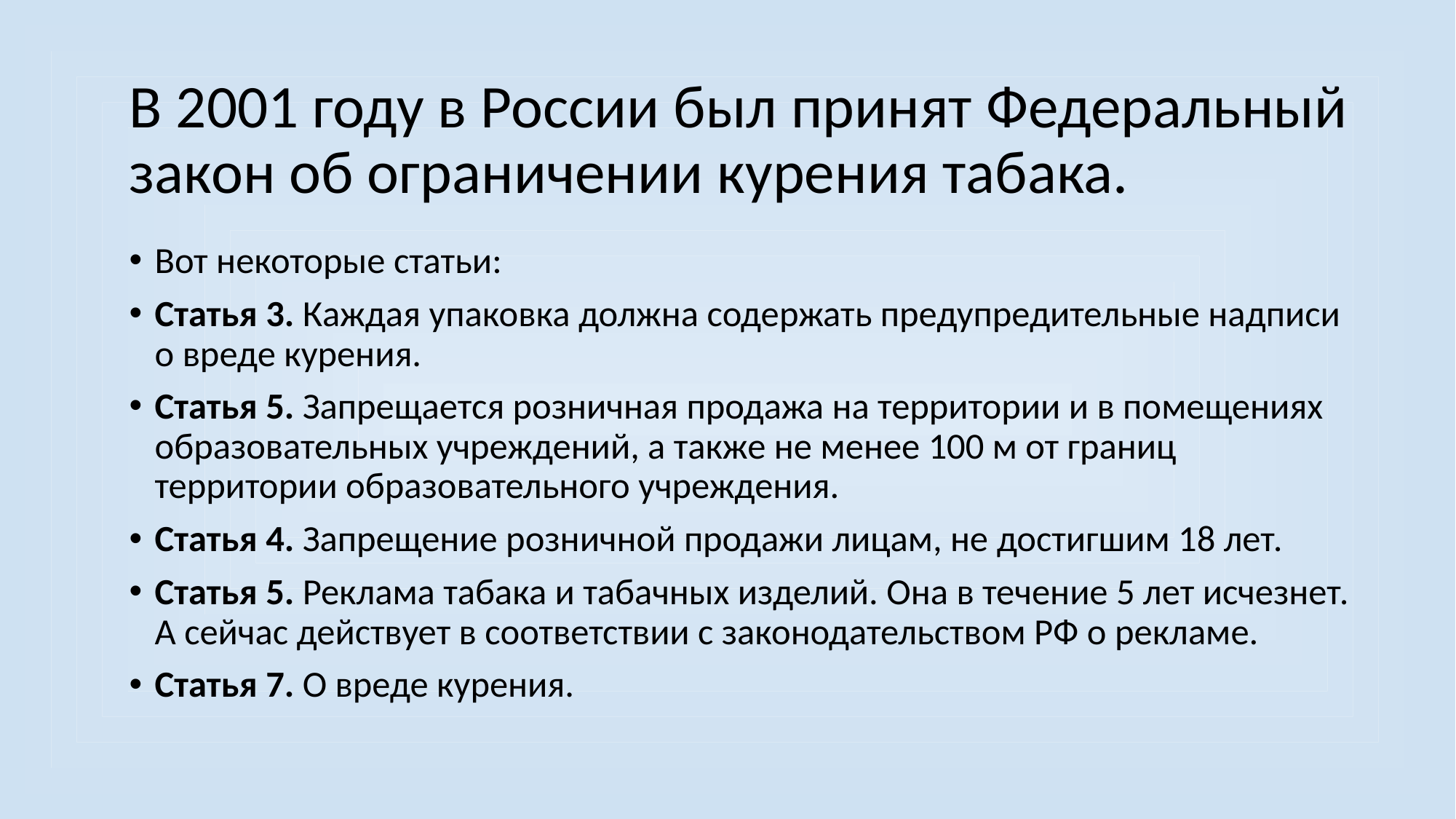

В 2001 году в России был принят Федеральный закон об ограничении курения табака.
Вот некоторые статьи:
Статья 3. Каждая упаковка должна содержать предупредительные надписи о вреде курения.
Статья 5. Запрещается розничная продажа на территории и в помещениях образовательных учреждений, а также не менее 100 м от границ территории образовательного учреждения.
Статья 4. Запрещение розничной продажи лицам, не достигшим 18 лет.
Статья 5. Реклама табака и табачных изделий. Она в течение 5 лет исчезнет. А сейчас действует в соответствии с законодательством РФ о рекламе.
Статья 7. О вреде курения.